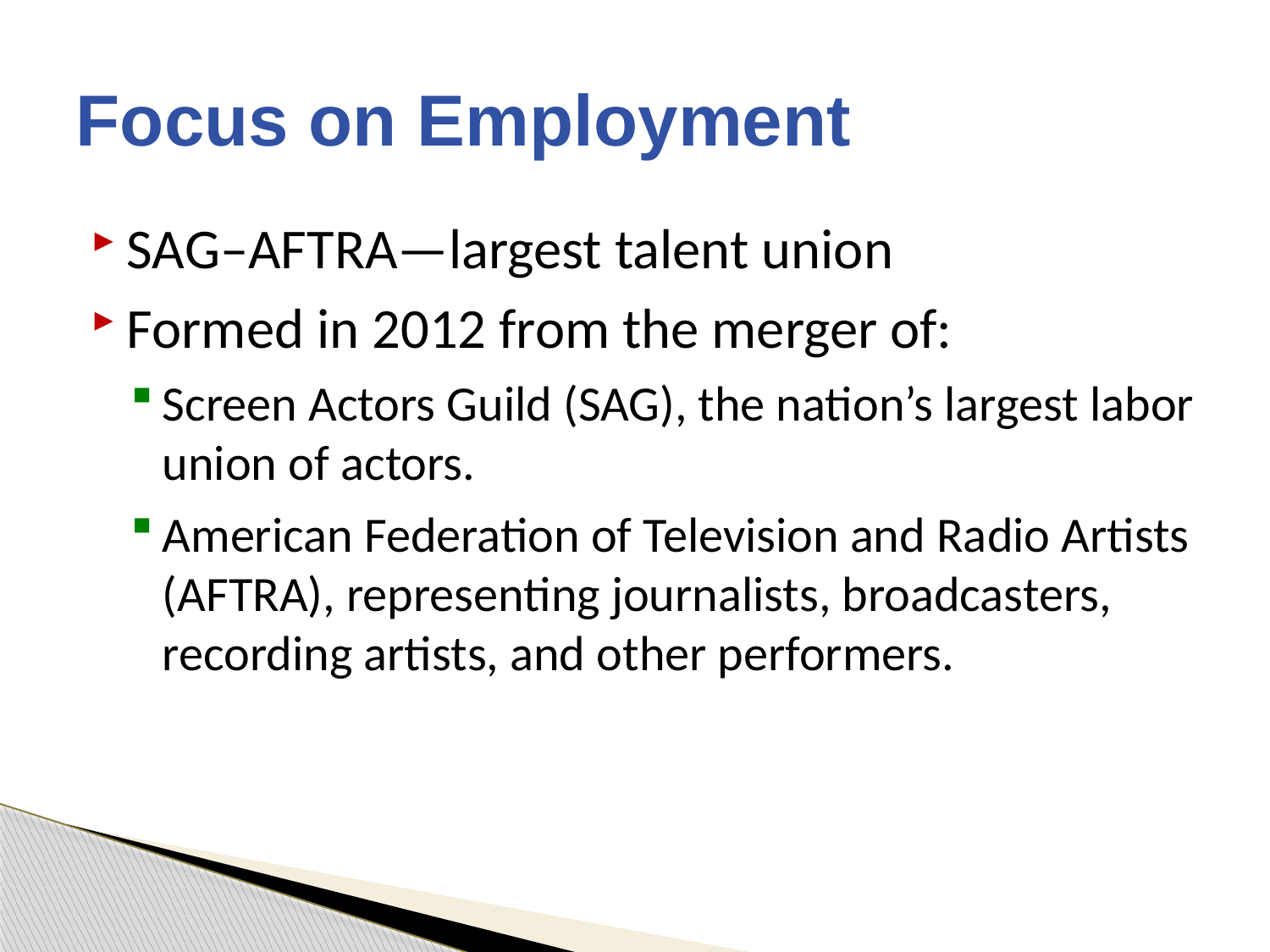

# Focus on Employment
SAG–AFTRA—largest talent union
Formed in 2012 from the merger of:
Screen Actors Guild (SAG), the nation’s largest labor union of actors.
American Federation of Television and Radio Artists (AFTRA), representing journalists, broadcasters, recording artists, and other performers.